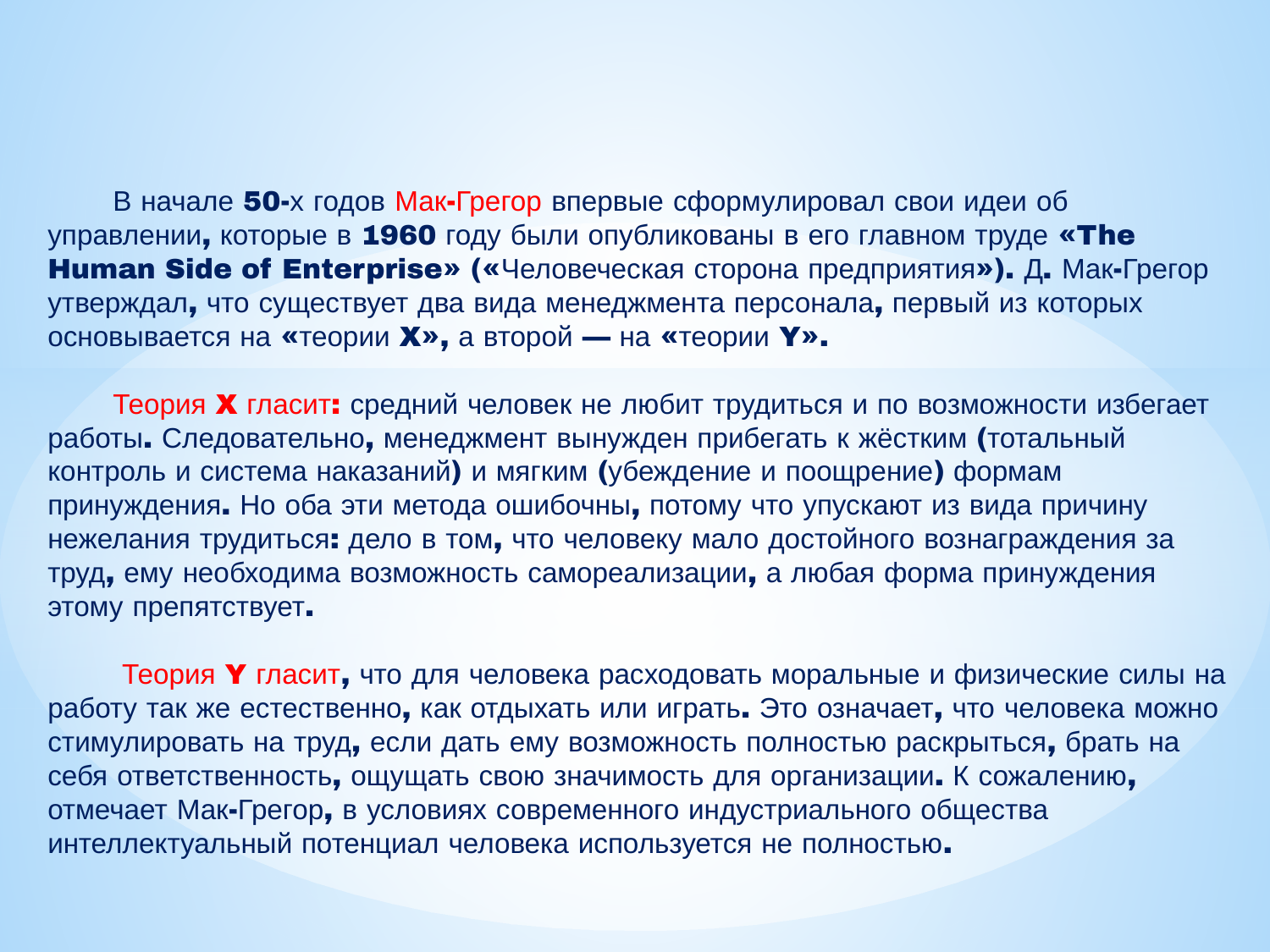

# В начале 50-х годов Мак-Грегор впервые сформулировал свои идеи об управлении, которые в 1960 году были опубликованы в его главном труде «The Human Side of Enterprise» («Человеческая сторона предприятия»). Д. Мак-Грегор утверждал, что существует два вида менеджмента персонала, первый из которых основывается на «теории X», а второй — на «теории Y». Теория X гласит: средний человек не любит трудиться и по возможности избегает работы. Следовательно, менеджмент вынужден прибегать к жёстким (тотальный контроль и система наказаний) и мягким (убеждение и поощрение) формам принуждения. Но оба эти метода ошибочны, потому что упускают из вида причину нежелания трудиться: дело в том, что человеку мало достойного вознаграждения за труд, ему необходима возможность самореализации, а любая форма принуждения этому препятствует. Теория Y гласит, что для человека расходовать моральные и физические силы на работу так же естественно, как отдыхать или играть. Это означает, что человека можно стимулировать на труд, если дать ему возможность полностью раскрыться, брать на себя ответственность, ощущать свою значимость для организации. К сожалению, отмечает Мак-Грегор, в условиях современного индустриального общества интеллектуальный потенциал человека используется не полностью.